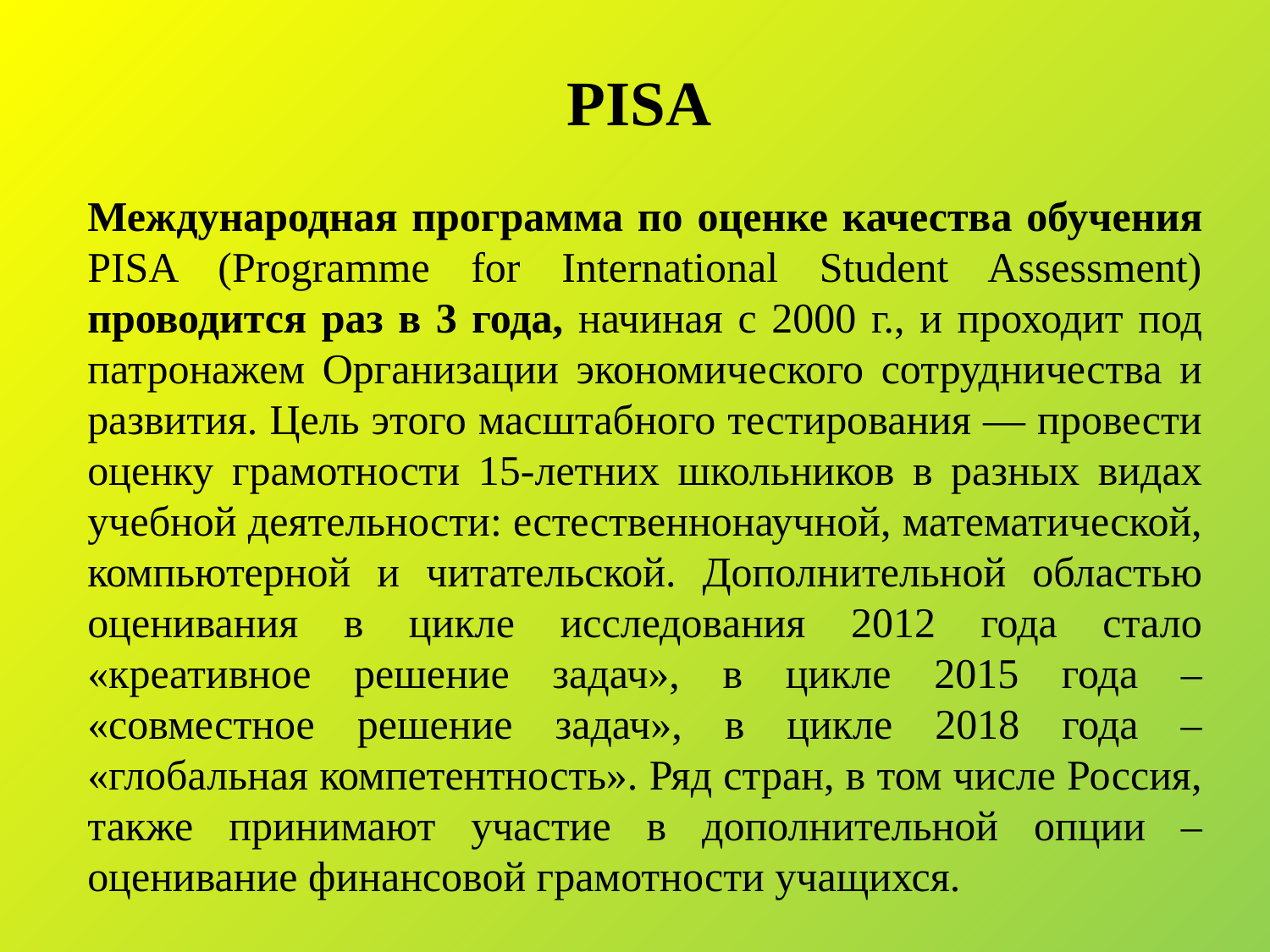

PISA

Международная программа по оценке качества обучения PISA (Programme for International Student Assessment) проводится раз в 3 года, начиная с 2000 г., и проходит под патронажем Организации экономического сотрудничества и развития. Цель этого масштабного тестирования — провести оценку грамотности 15-летних школьников в разных видах учебной деятельности: естественнонаучной, математической, компьютерной и читательской. Дополнительной областью оценивания в цикле исследования 2012 года стало «креативное решение задач», в цикле 2015 года – «совместное решение задач», в цикле 2018 года – «глобальная компетентность». Ряд стран, в том числе Россия, также принимают участие в дополнительной опции – оценивание финансовой грамотности учащихся.